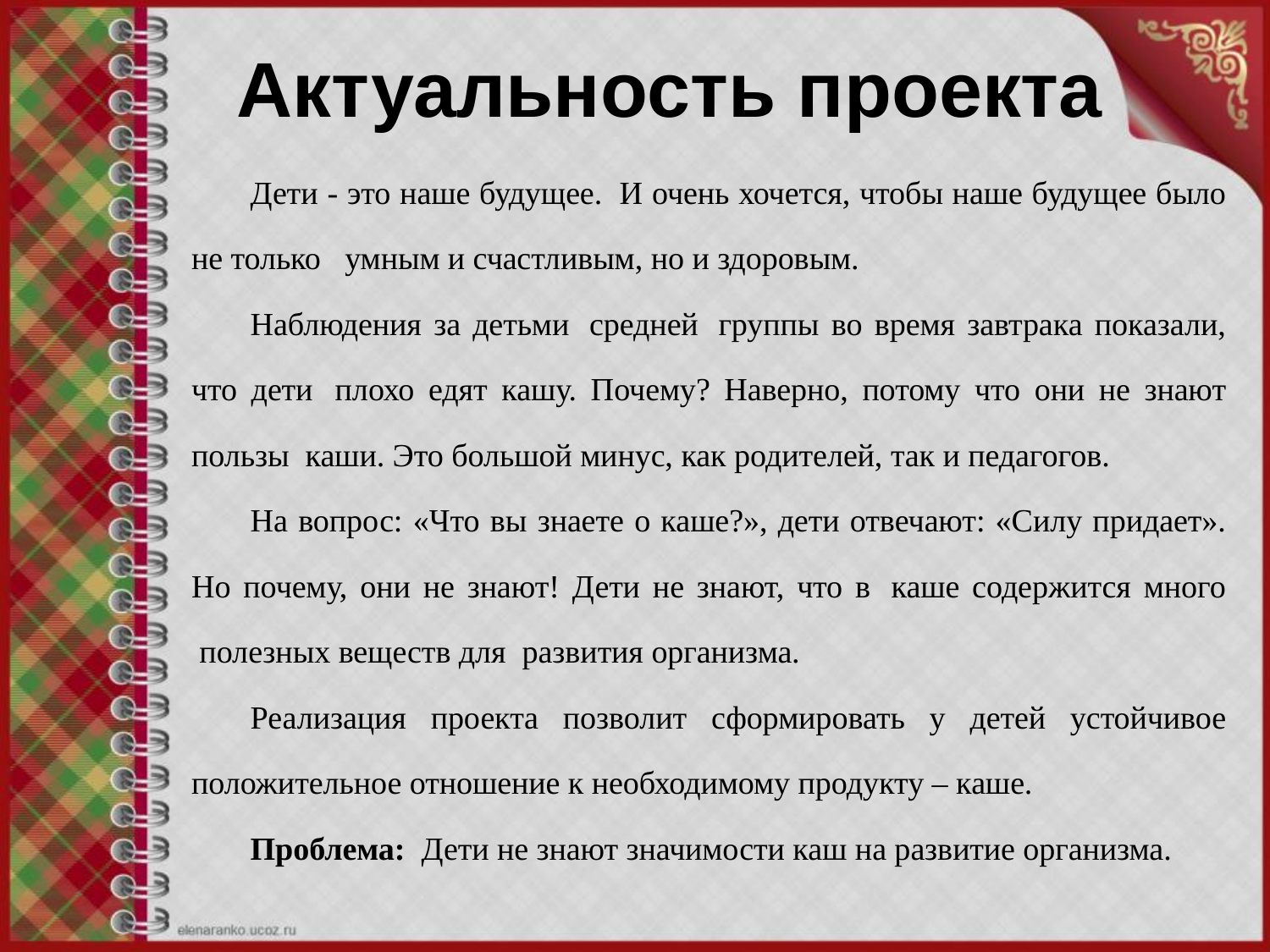

# Актуальность проекта
Дети - это наше будущее.  И очень хочется, чтобы наше будущее было не только   умным и счастливым, но и здоровым.
Наблюдения за детьми  средней  группы во время завтрака показали, что дети  плохо едят кашу. Почему? Наверно, потому что они не знают пользы  каши. Это большой минус, как родителей, так и педагогов.
На вопрос: «Что вы знаете о каше?», дети отвечают: «Силу придает». Но почему, они не знают! Дети не знают, что в  каше содержится много  полезных веществ для  развития организма.
Реализация проекта позволит сформировать у детей устойчивое положительное отношение к необходимому продукту – каше.
Проблема:  Дети не знают значимости каш на развитие организма.